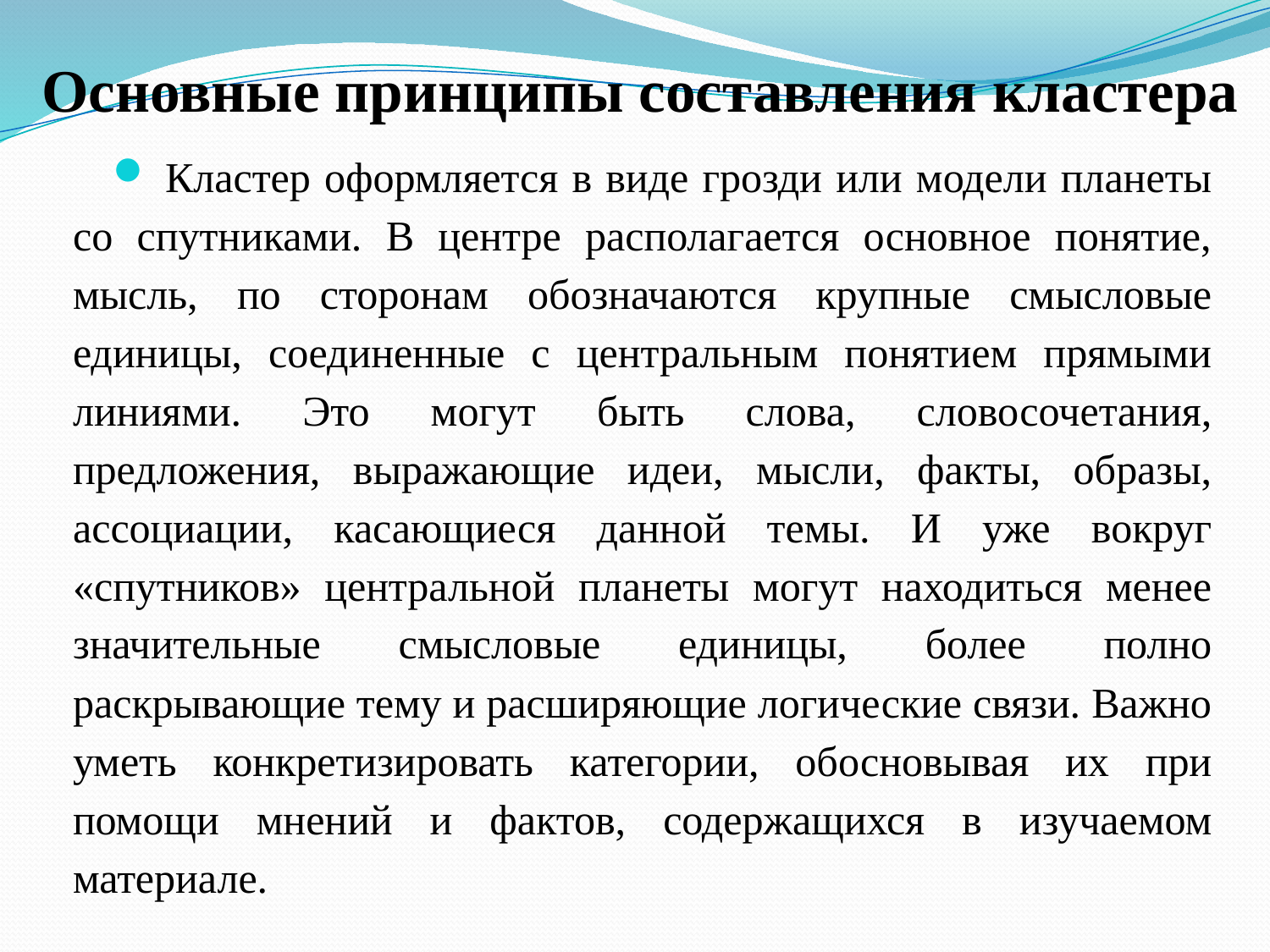

# Основные принципы составления кластера
Кластер оформляется в виде грозди или модели планеты со спутниками. В центре располагается основное понятие, мысль, по сторонам обозначаются крупные смысловые единицы, соединенные с центральным понятием прямыми линиями. Это могут быть слова, словосочетания, предложения, выражающие идеи, мысли, факты, образы, ассоциации, касающиеся данной темы. И уже вокруг «спутников» центральной планеты могут находиться менее значительные смысловые единицы, более полно раскрывающие тему и расширяющие логические связи. Важно уметь конкретизировать категории, обосновывая их при помощи мнений и фактов, содержащихся в изучаемом материале.